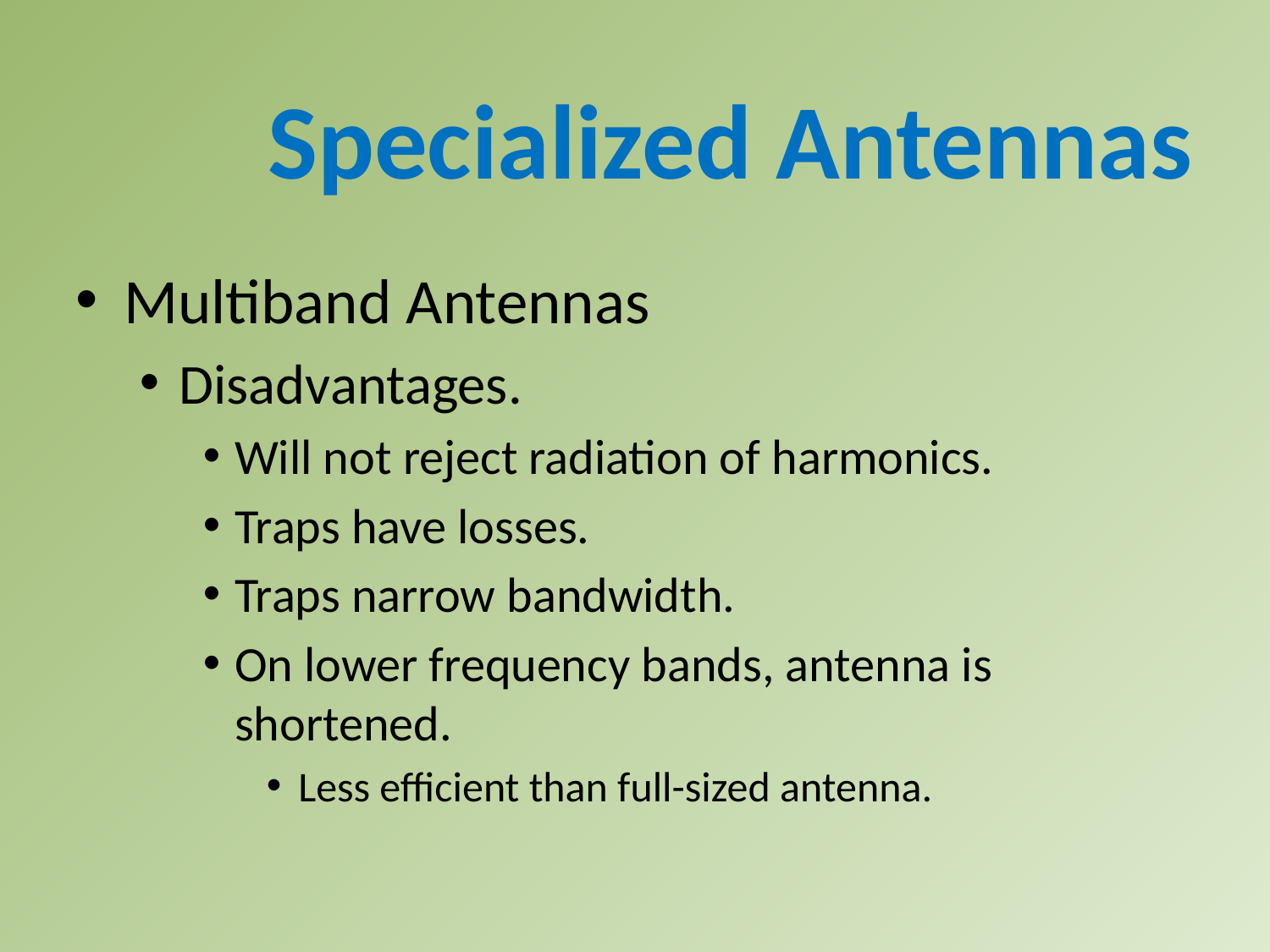

Specialized Antennas
Multiband Antennas
Disadvantages.
Will not reject radiation of harmonics.
Traps have losses.
Traps narrow bandwidth.
On lower frequency bands, antenna is shortened.
Less efficient than full-sized antenna.